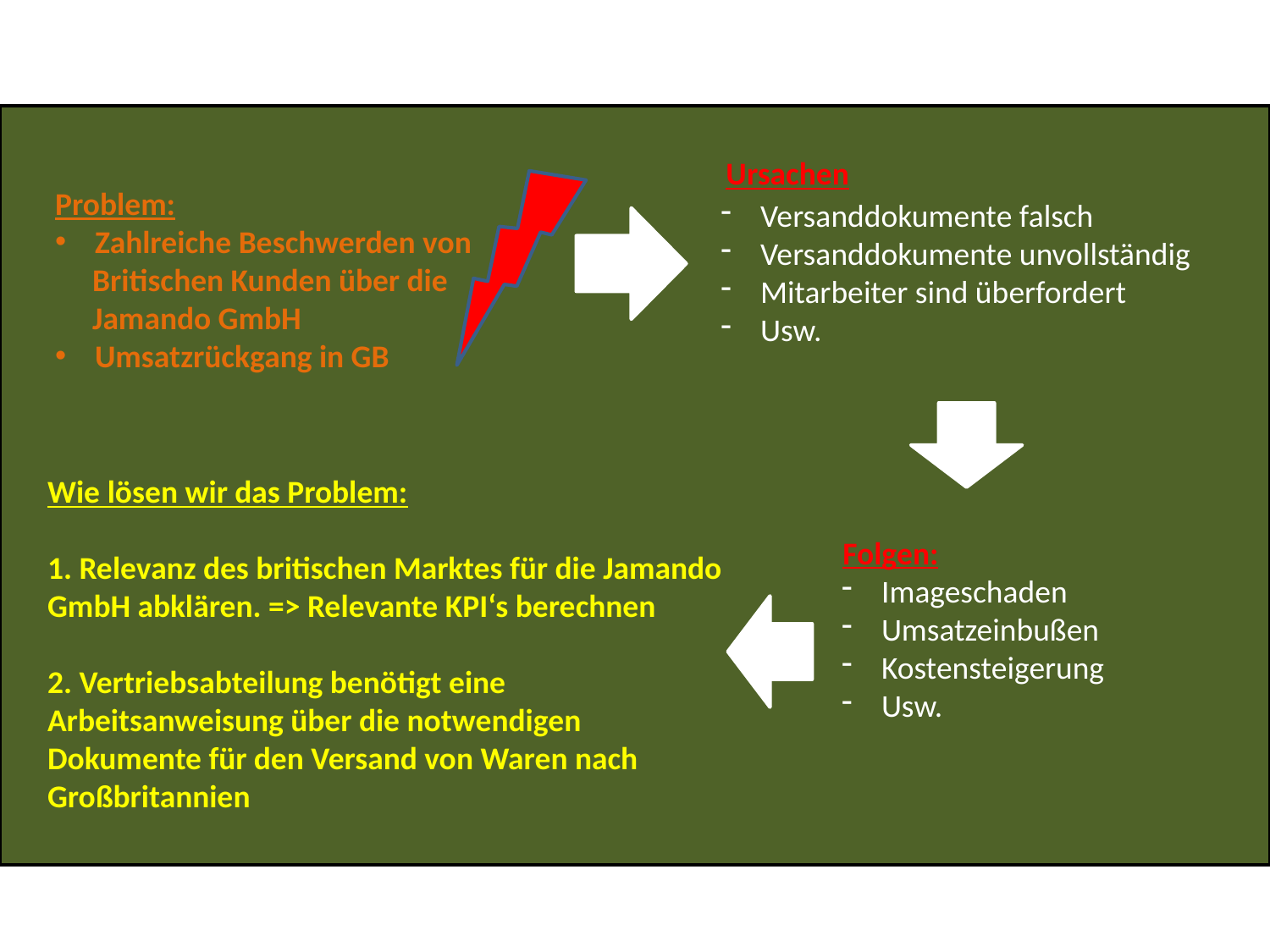

Ursachen

Problem:
Zahlreiche Beschwerden von
	Britischen Kunden über die
	Jamando GmbH
Umsatzrückgang in GB
Versanddokumente falsch
Versanddokumente unvollständig
Mitarbeiter sind überfordert
Usw.

Wie lösen wir das Problem:

1. Relevanz des britischen Marktes für die Jamando GmbH abklären. => Relevante KPI‘s berechnen

2. Vertriebsabteilung benötigt eine Arbeitsanweisung über die notwendigen Dokumente für den Versand von Waren nach Großbritannien

Folgen:
Imageschaden
Umsatzeinbußen
Kostensteigerung
Usw.